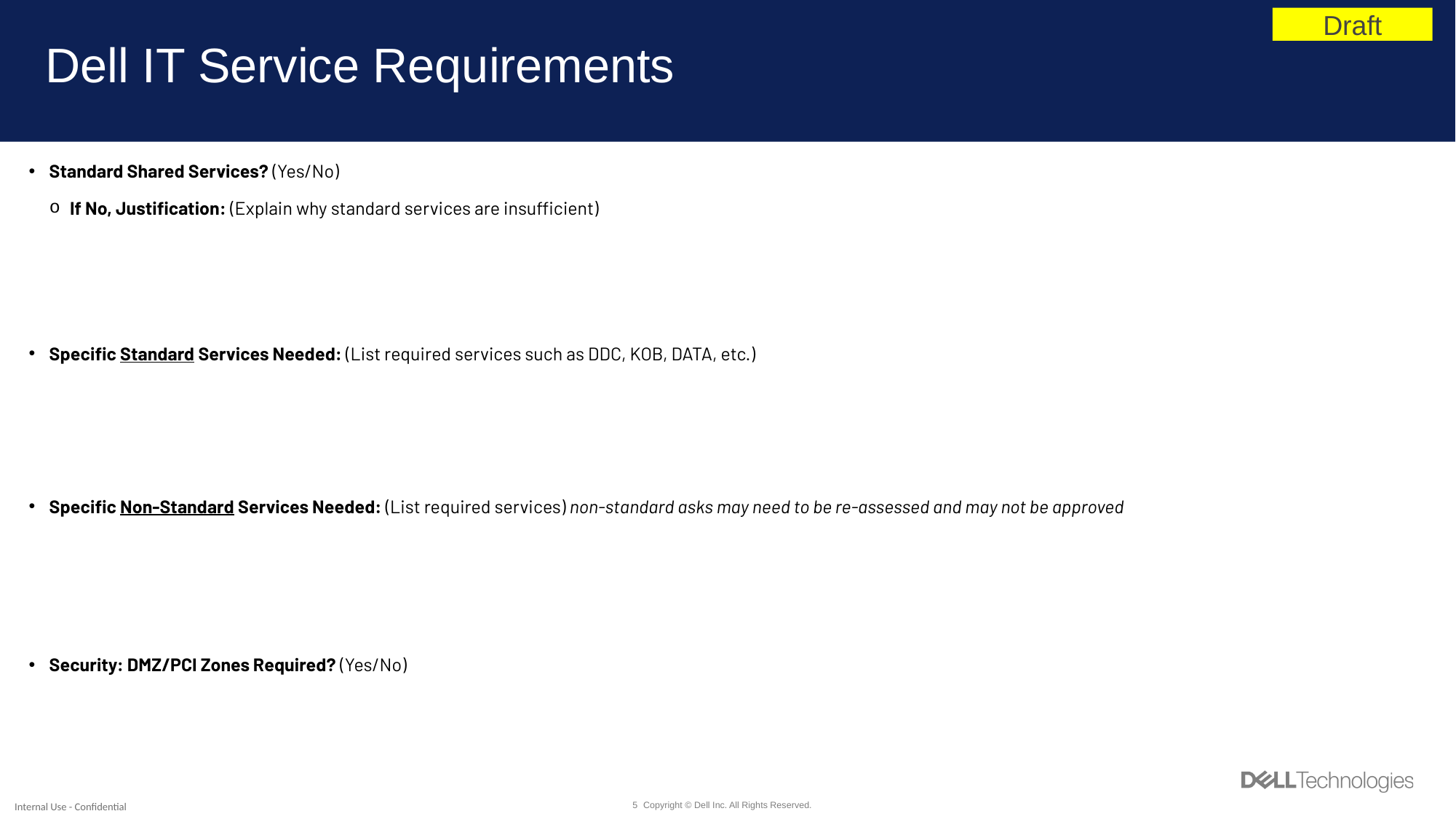

Draft
# Dell IT Service Requirements
Standard Shared Services? (Yes/No)
If No, Justification: (Explain why standard services are insufficient)

Specific Standard Services Needed: (List required services such as DDC, KOB, DATA, etc.)

Specific Non-Standard Services Needed: (List required services) non-standard asks may need to be re-assessed and may not be approved

Security: DMZ/PCI Zones Required? (Yes/No)